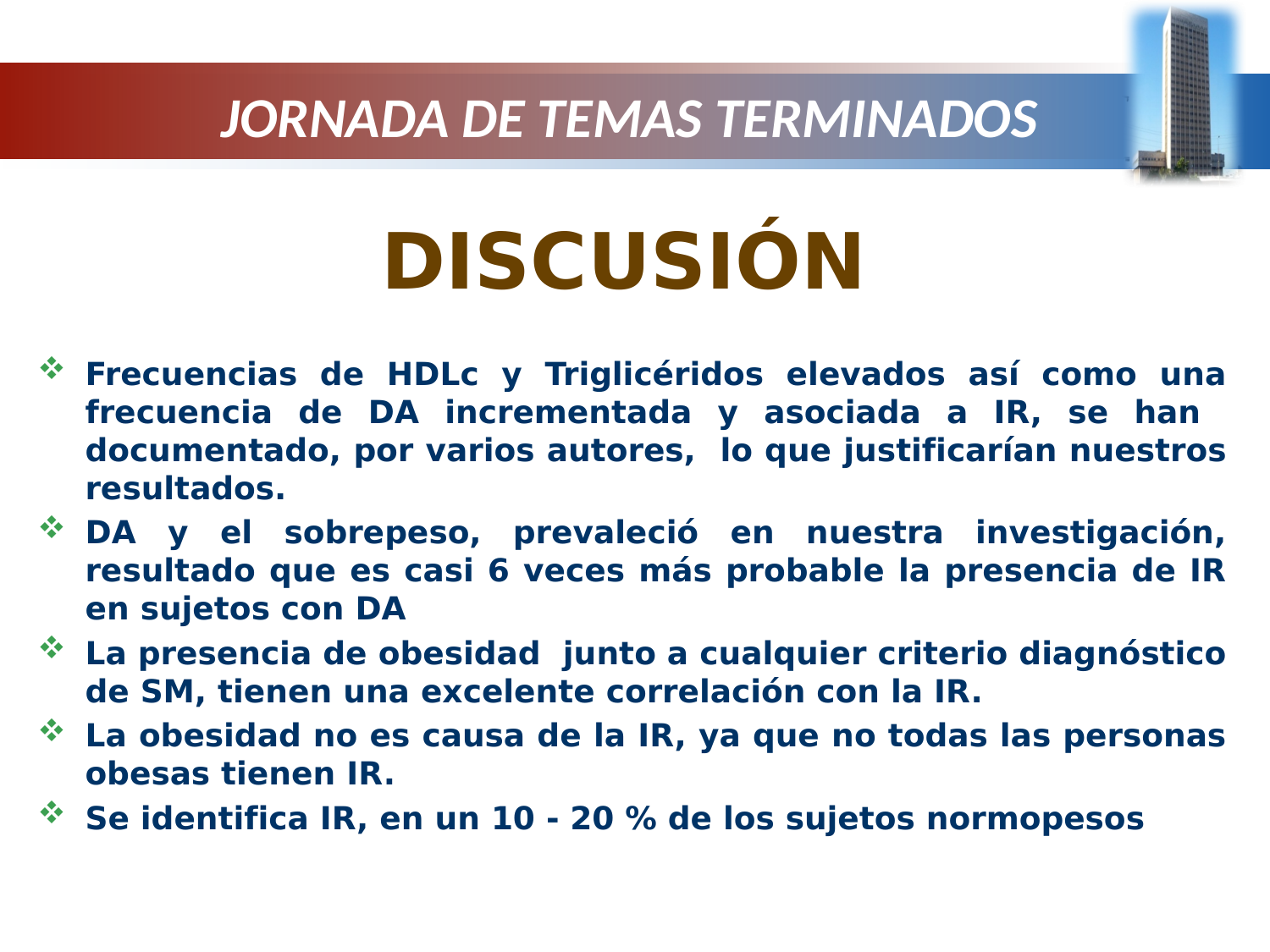

# JORNADA DE TEMAS TERMINADOS
DISCUSIÓN
Frecuencias de HDLc y Triglicéridos elevados así como una frecuencia de DA incrementada y asociada a IR, se han  documentado, por varios autores,  lo que justificarían nuestros resultados.
DA y el sobrepeso, prevaleció en nuestra investigación, resultado que es casi 6 veces más probable la presencia de IR en sujetos con DA
La presencia de obesidad  junto a cualquier criterio diagnóstico de SM, tienen una excelente correlación con la IR.
La obesidad no es causa de la IR, ya que no todas las personas obesas tienen IR.
Se identifica IR, en un 10 - 20 % de los sujetos normopesos